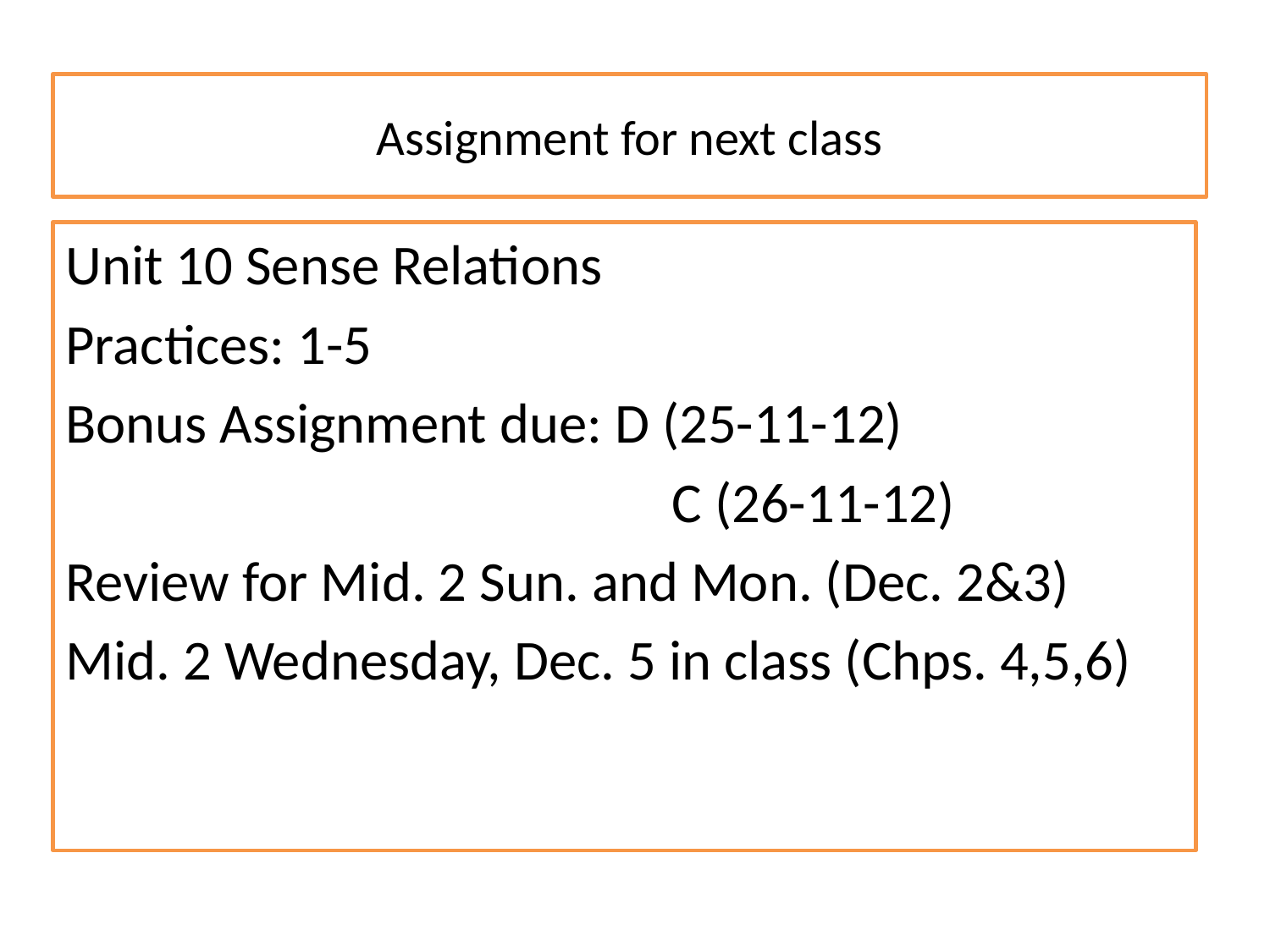

# Assignment for next class
Unit 10 Sense Relations
Practices: 1-5
Bonus Assignment due: D (25-11-12)
					    C (26-11-12)
Review for Mid. 2 Sun. and Mon. (Dec. 2&3)
Mid. 2 Wednesday, Dec. 5 in class (Chps. 4,5,6)